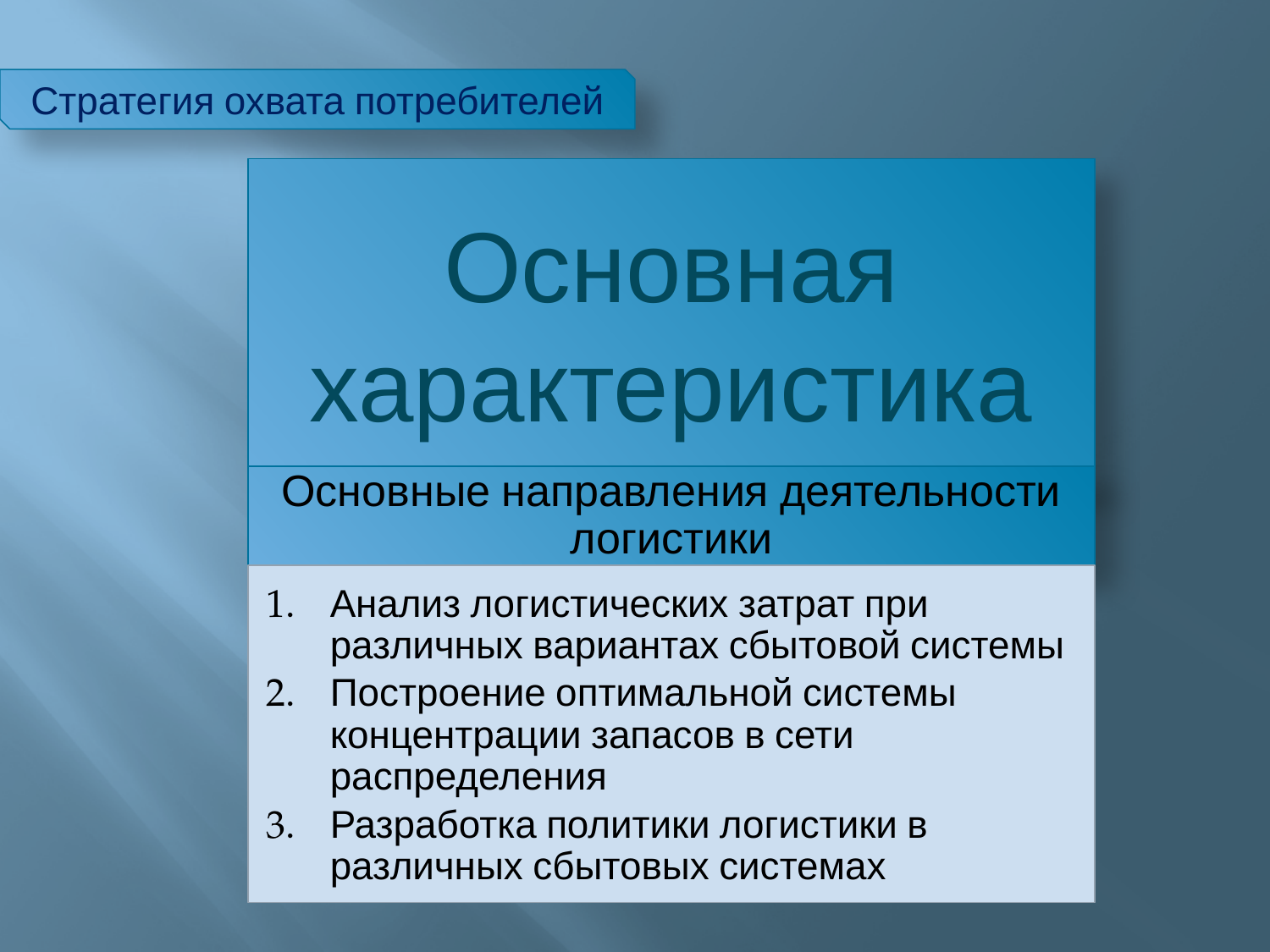

Стратегия охвата потребителей
Основная характеристика
Привлечение различных сегментов-продавцов (определение типов оптовых посредников и различных предприятий)

Основные направления деятельности логистики

Анализ логистических затрат при различных вариантах сбытовой системы
Построение оптимальной системы концентрации запасов в сети распределения
Разработка политики логистики в различных сбытовых системах